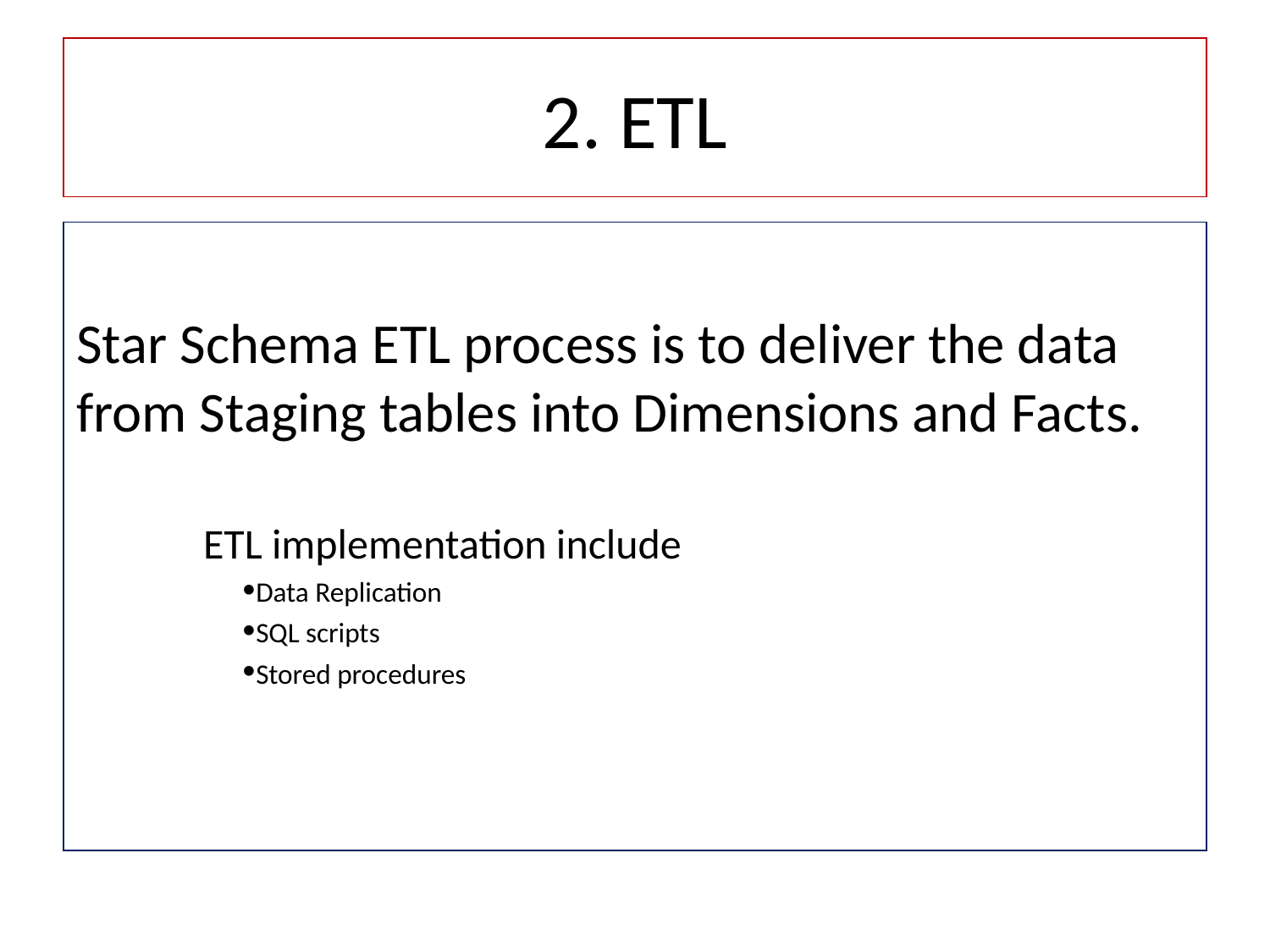

# 2. ETL

Star Schema ETL process is to deliver the data from Staging tables into Dimensions and Facts.

	ETL implementation include
Data Replication
SQL scripts
Stored procedures